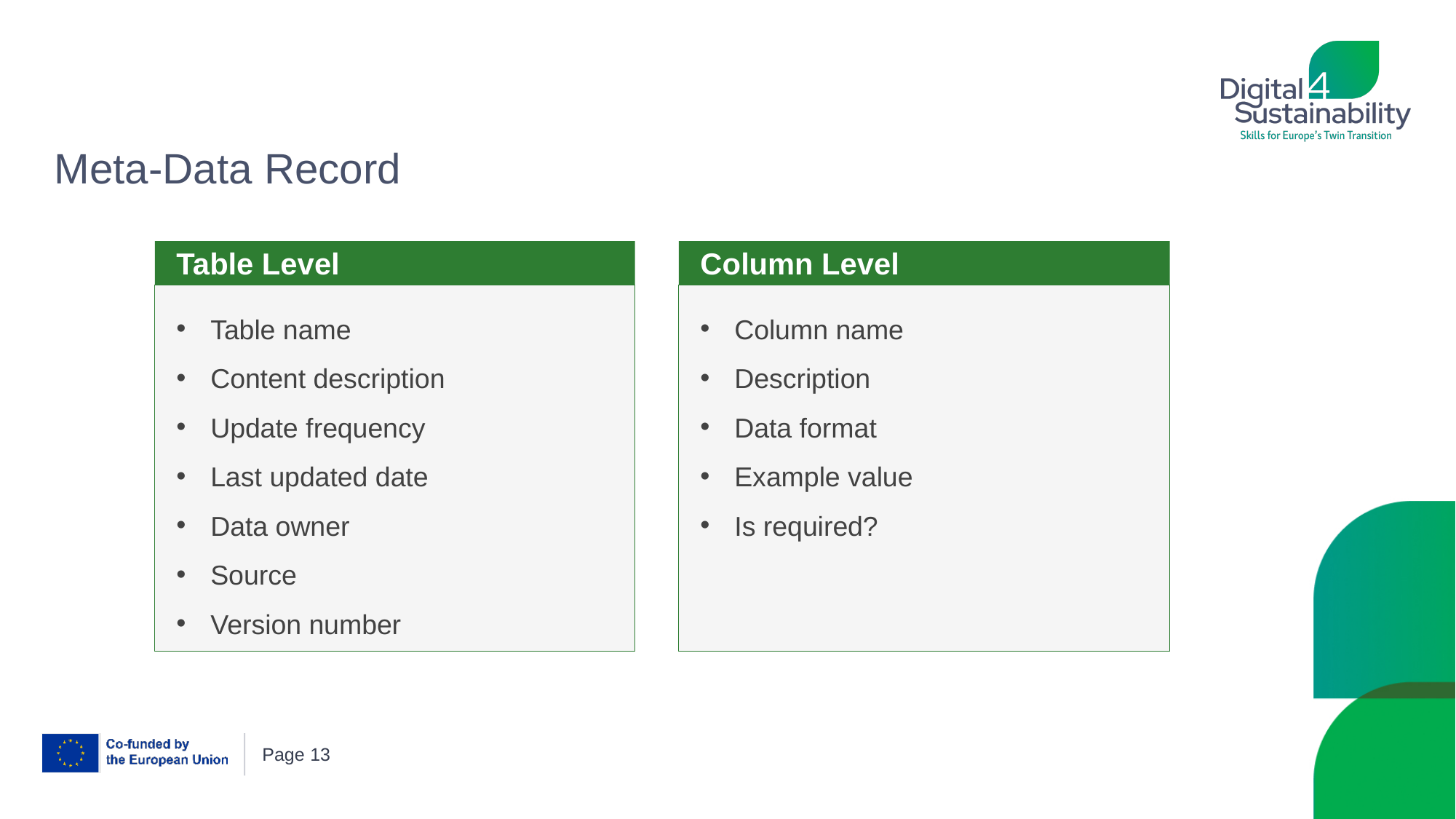

# Meta-Data Record

Table Level
Column Level

Table name
Content description
Update frequency
Last updated date
Data owner
Source
Version number
Column name
Description
Data format
Example value
Is required?